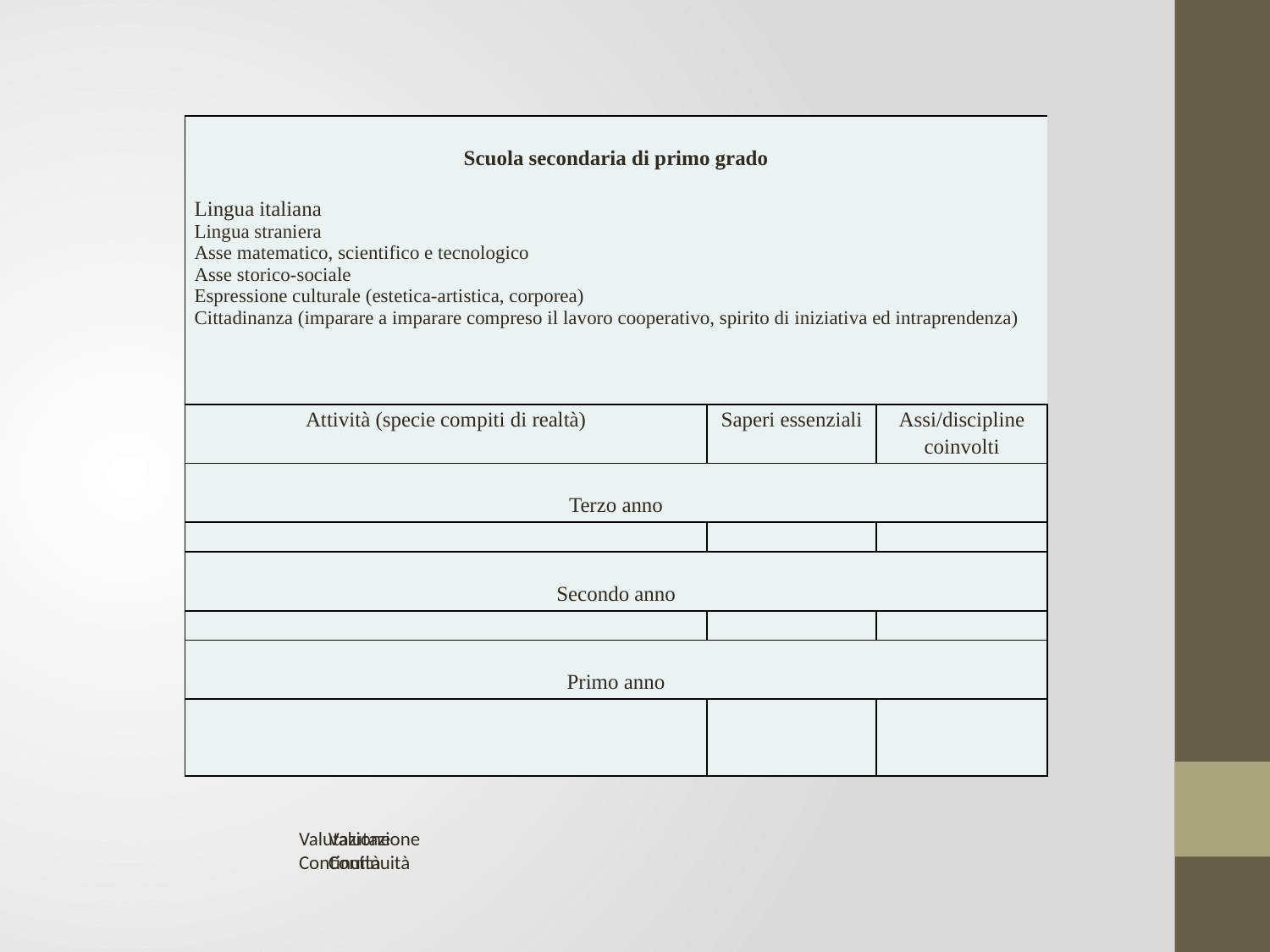

| Scuola secondaria di primo grado   Lingua italiana Lingua straniera Asse matematico, scientifico e tecnologico Asse storico-sociale Espressione culturale (estetica-artistica, corporea) Cittadinanza (imparare a imparare compreso il lavoro cooperativo, spirito di iniziativa ed intraprendenza) |  |  |
| --- | --- | --- |
| Attività (specie compiti di realtà) | Saperi essenziali | Assi/discipline coinvolti |
| Terzo anno |  |  |
|  |  |  |
| Secondo anno |  |  |
|  |  |  |
| Primo anno |  |  |
|  |  |  |
Valutazione
Continuità
Valutazione
Continuità